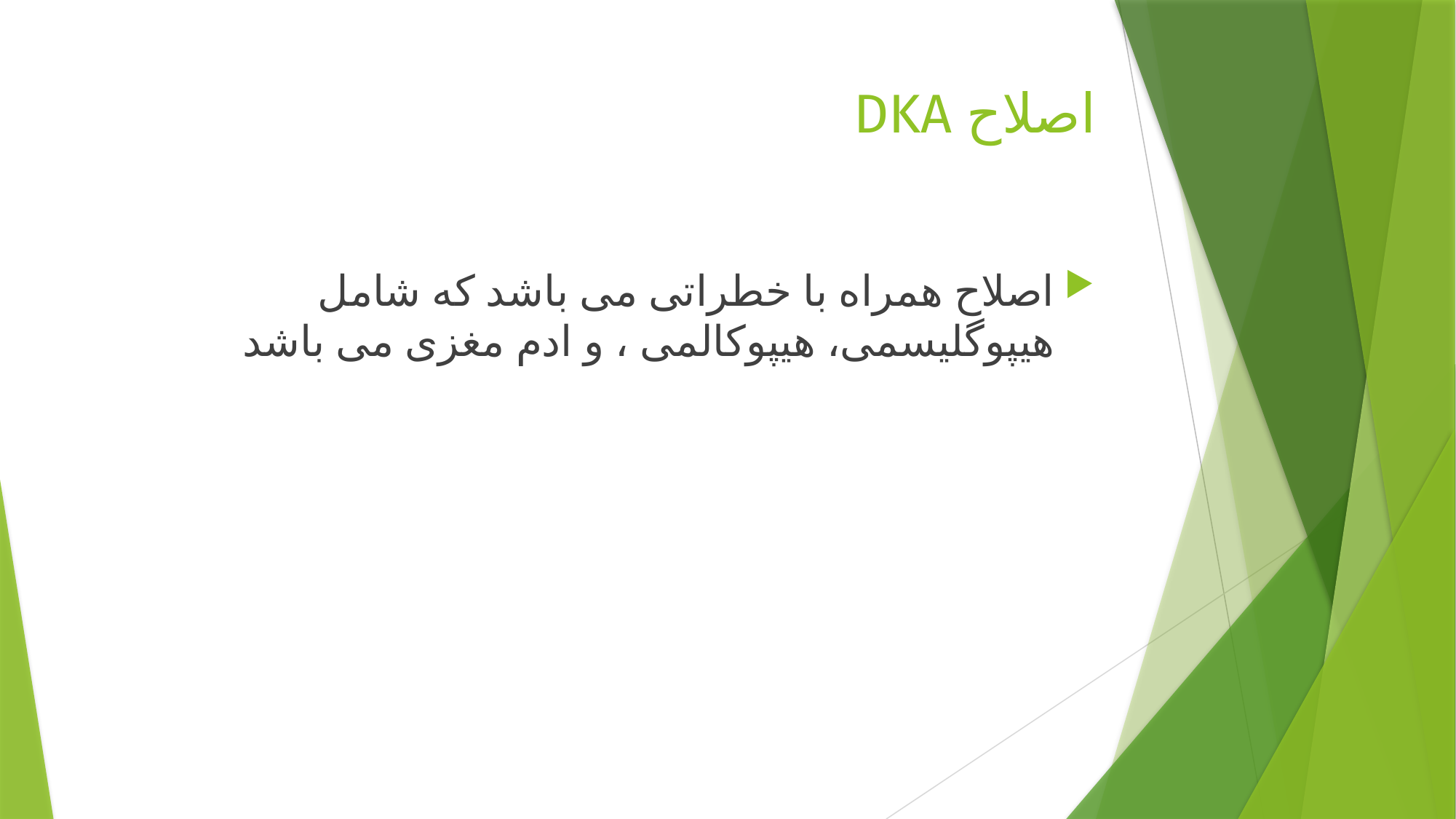

# DKA اصلاح
اصلاح همراه با خطراتی می باشد که شامل هیپوگلیسمی، هیپوکالمی ، و ادم مغزی می باشد